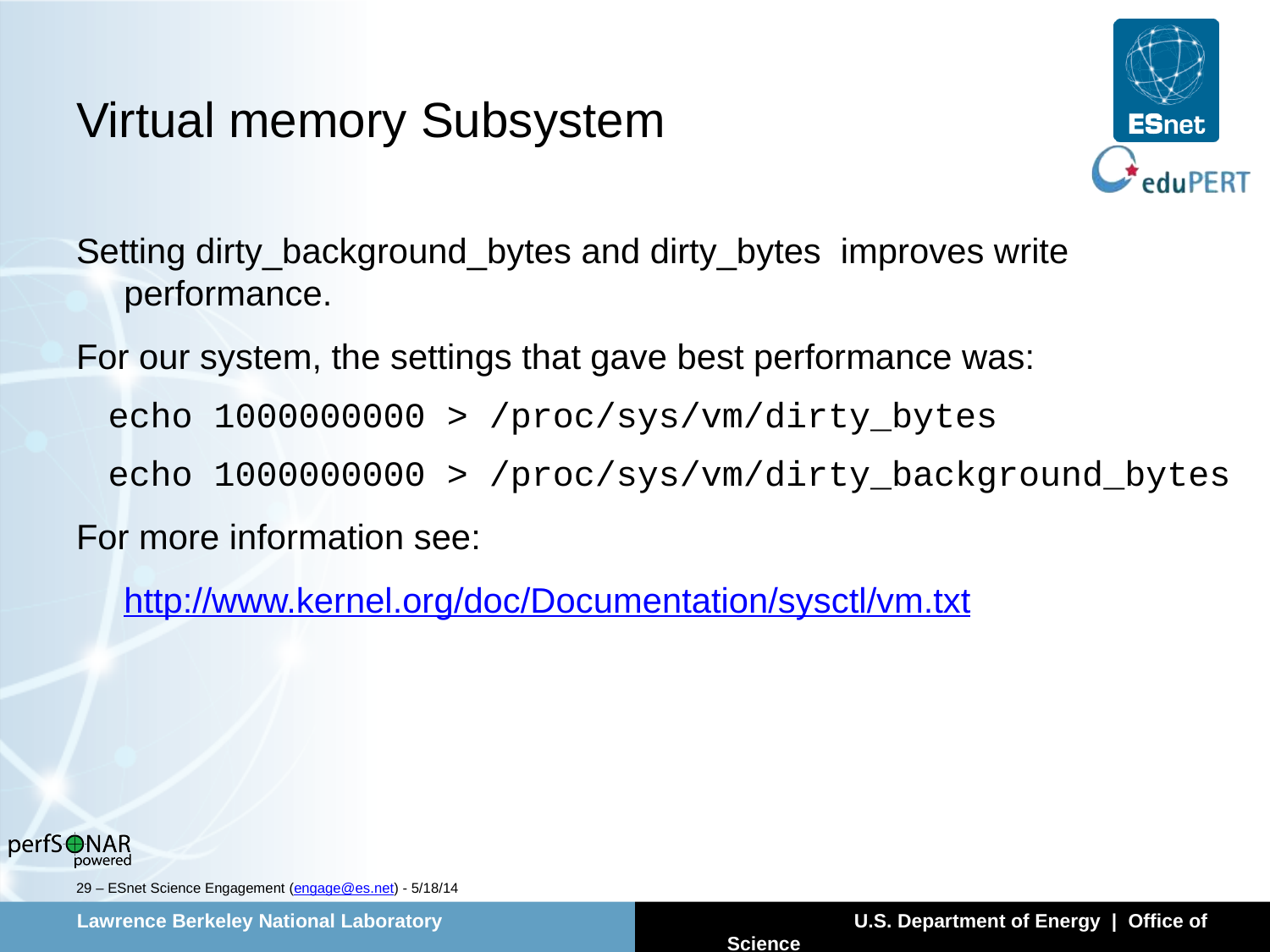

# Virtual memory Subsystem
Setting dirty_background_bytes and dirty_bytes  improves write performance.
For our system, the settings that gave best performance was:
echo 1000000000 > /proc/sys/vm/dirty_bytes
echo 1000000000 > /proc/sys/vm/dirty_background_bytes
For more information see:
	http://www.kernel.org/doc/Documentation/sysctl/vm.txt

29 – ESnet Science Engagement (engage@es.net) - 5/18/14